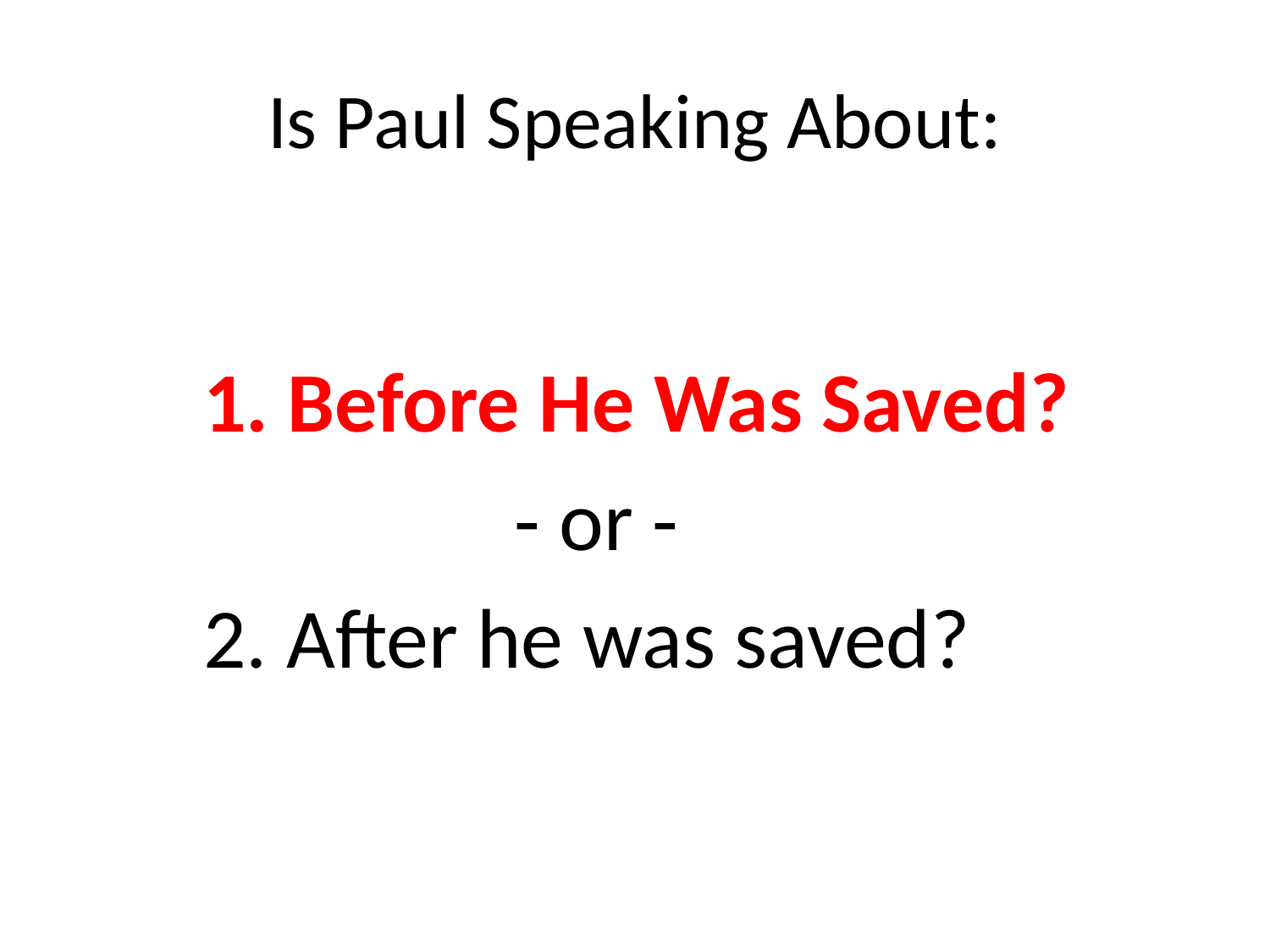

# Is Paul Speaking About:

	1. Before He Was Saved?
			   - or -
	2. After he was saved?